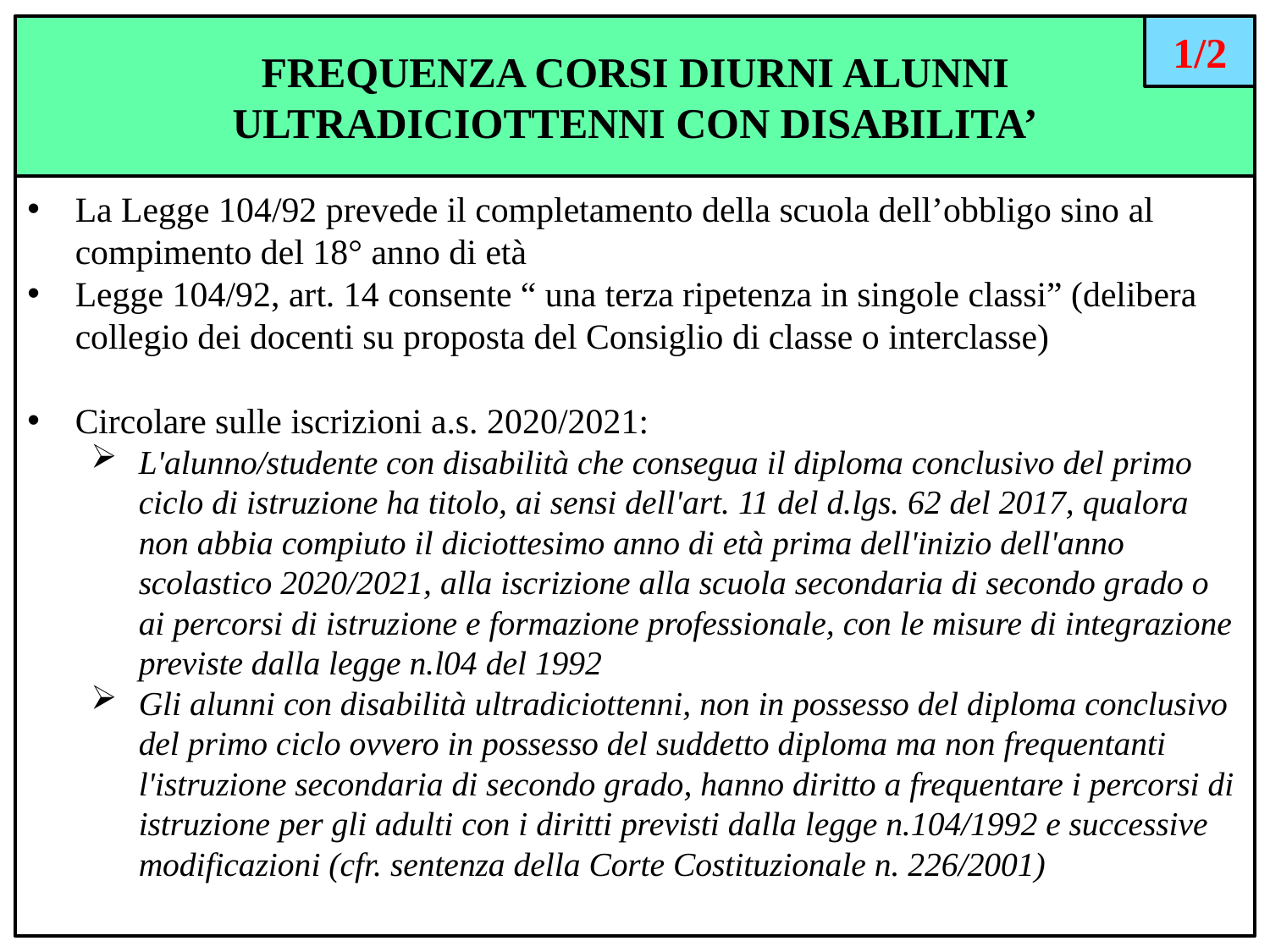

FREQUENZA CORSI DIURNI ALUNNI
ULTRADICIOTTENNI CON DISABILITA’
1/2
La Legge 104/92 prevede il completamento della scuola dell’obbligo sino al compimento del 18° anno di età
Legge 104/92, art. 14 consente “ una terza ripetenza in singole classi” (delibera collegio dei docenti su proposta del Consiglio di classe o interclasse)

Circolare sulle iscrizioni a.s. 2020/2021:
L'alunno/studente con disabilità che consegua il diploma conclusivo del primo ciclo di istruzione ha titolo, ai sensi dell'art. 11 del d.lgs. 62 del 2017, qualora non abbia compiuto il diciottesimo anno di età prima dell'inizio dell'anno scolastico 2020/2021, alla iscrizione alla scuola secondaria di secondo grado o ai percorsi di istruzione e formazione professionale, con le misure di integrazione previste dalla legge n.l04 del 1992
Gli alunni con disabilità ultradiciottenni, non in possesso del diploma conclusivo del primo ciclo ovvero in possesso del suddetto diploma ma non frequentanti l'istruzione secondaria di secondo grado, hanno diritto a frequentare i percorsi di istruzione per gli adulti con i diritti previsti dalla legge n.104/1992 e successive modificazioni (cfr. sentenza della Corte Costituzionale n. 226/2001)